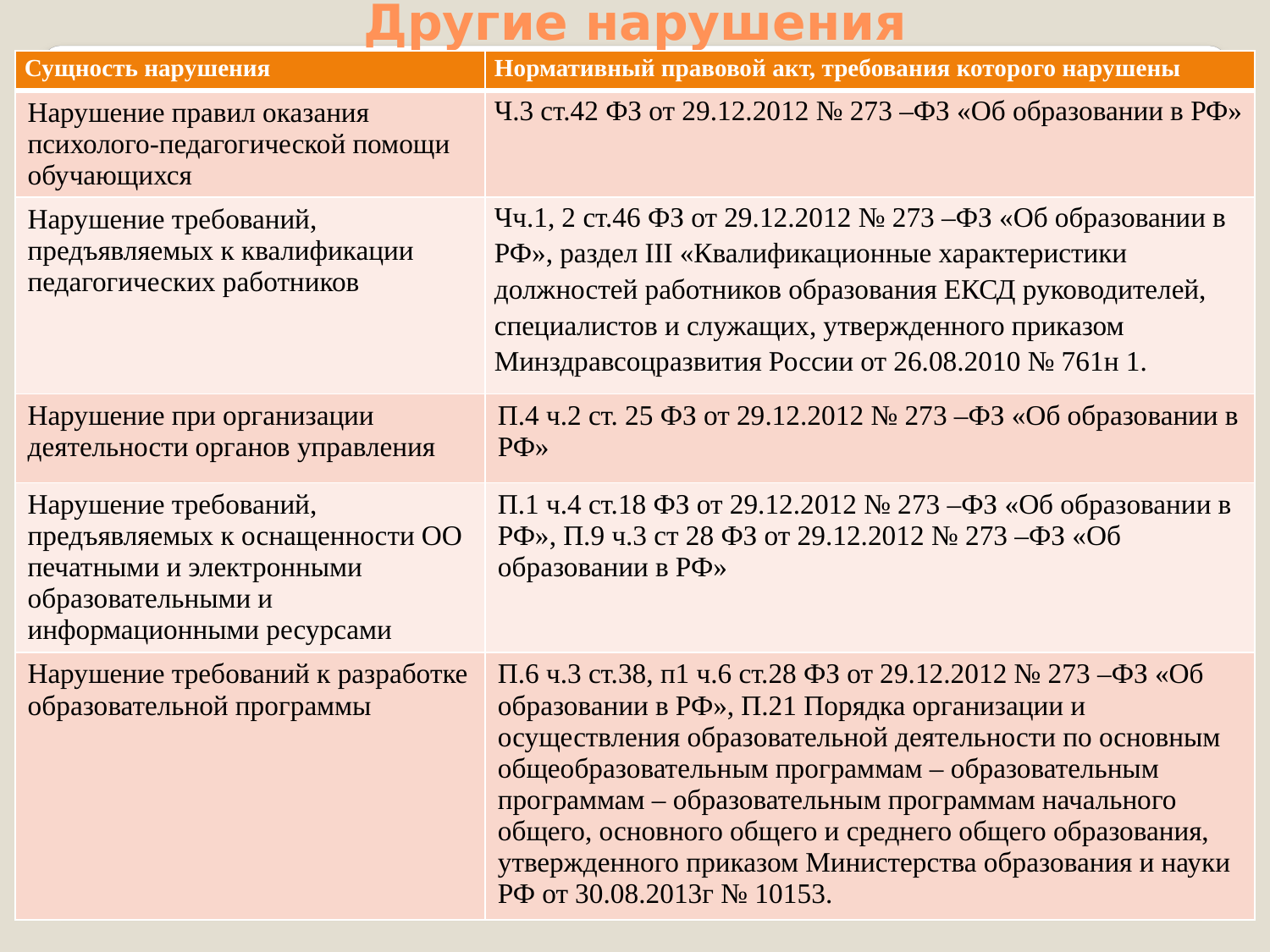

# Другие нарушения
| Сущность нарушения | Нормативный правовой акт, требования которого нарушены |
| --- | --- |
| Нарушение правил оказания психолого-педагогической помощи обучающихся | Ч.3 ст.42 ФЗ от 29.12.2012 № 273 –ФЗ «Об образовании в РФ» |
| Нарушение требований, предъявляемых к квалификации педагогических работников | Чч.1, 2 ст.46 ФЗ от 29.12.2012 № 273 –ФЗ «Об образовании в РФ», раздел III «Квалификационные характеристики должностей работников образования ЕКСД руководителей, специалистов и служащих, утвержденного приказом Минздравсоцразвития России от 26.08.2010 № 761н 1. |
| Нарушение при организации деятельности органов управления | П.4 ч.2 ст. 25 ФЗ от 29.12.2012 № 273 –ФЗ «Об образовании в РФ» |
| Нарушение требований, предъявляемых к оснащенности ОО печатными и электронными образовательными и информационными ресурсами | П.1 ч.4 ст.18 ФЗ от 29.12.2012 № 273 –ФЗ «Об образовании в РФ», П.9 ч.3 ст 28 ФЗ от 29.12.2012 № 273 –ФЗ «Об образовании в РФ» |
| Нарушение требований к разработке образовательной программы | П.6 ч.3 ст.38, п1 ч.6 ст.28 ФЗ от 29.12.2012 № 273 –ФЗ «Об образовании в РФ», П.21 Порядка организации и осуществления образовательной деятельности по основным общеобразовательным программам – образовательным программам – образовательным программам начального общего, основного общего и среднего общего образования, утвержденного приказом Министерства образования и науки РФ от 30.08.2013г № 10153. |